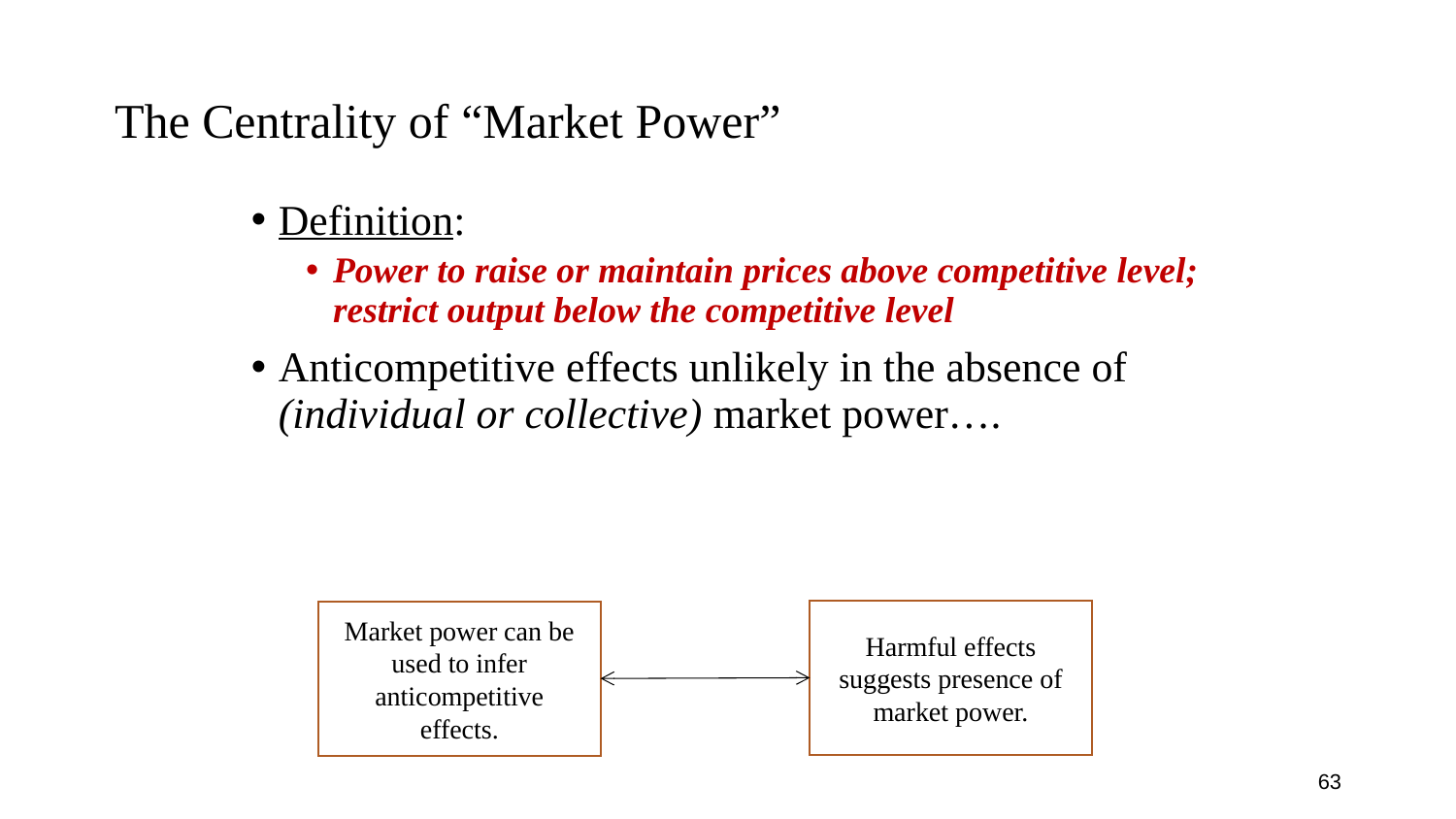

# The Centrality of “Market Power”
Definition:
Power to raise or maintain prices above competitive level; restrict output below the competitive level
Anticompetitive effects unlikely in the absence of (individual or collective) market power….
Harmful effects suggests presence of market power.
Market power can be used to infer anticompetitive effects.
63